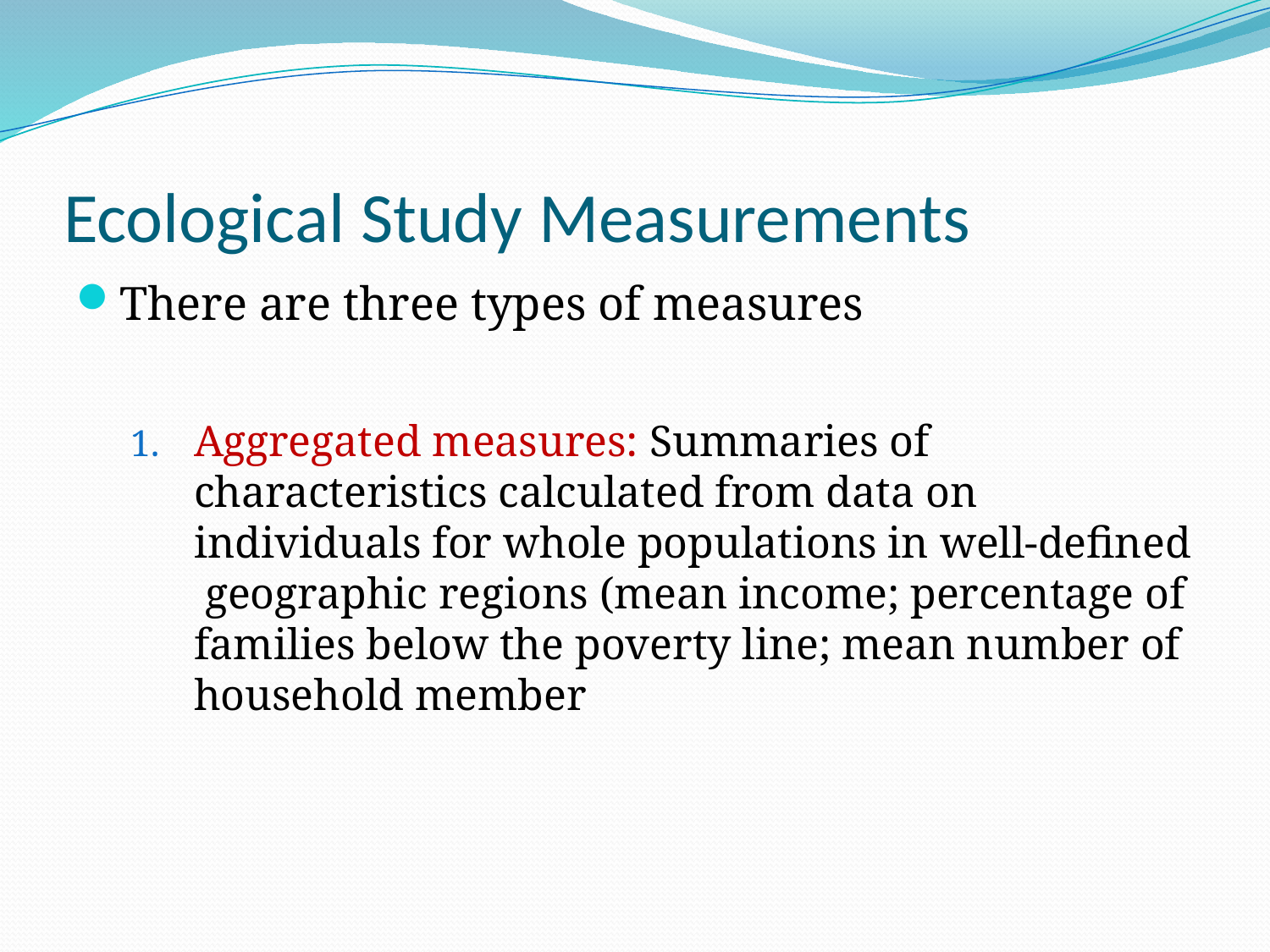

# Ecological Study Measurements
There are three types of measures

Aggregated measures: Summaries of characteristics calculated from data on individuals for whole populations in well-defined  geographic regions (mean income; percentage of families below the poverty line; mean number of household member